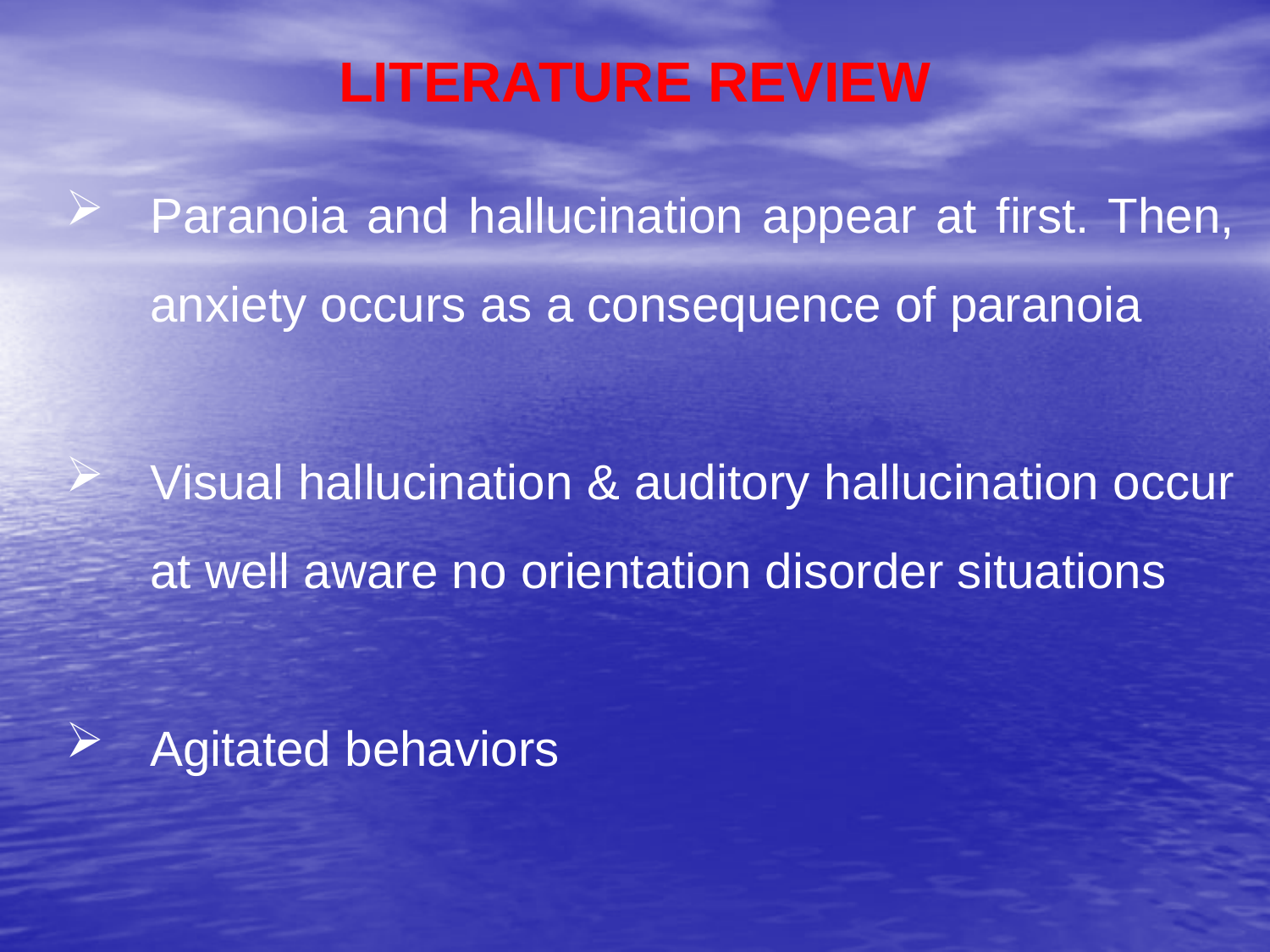

# LITERATURE REVIEW
Paranoia and hallucination appear at first. Then, anxiety occurs as a consequence of paranoia

Visual hallucination & auditory hallucination occur at well aware no orientation disorder situations

Agitated behaviors